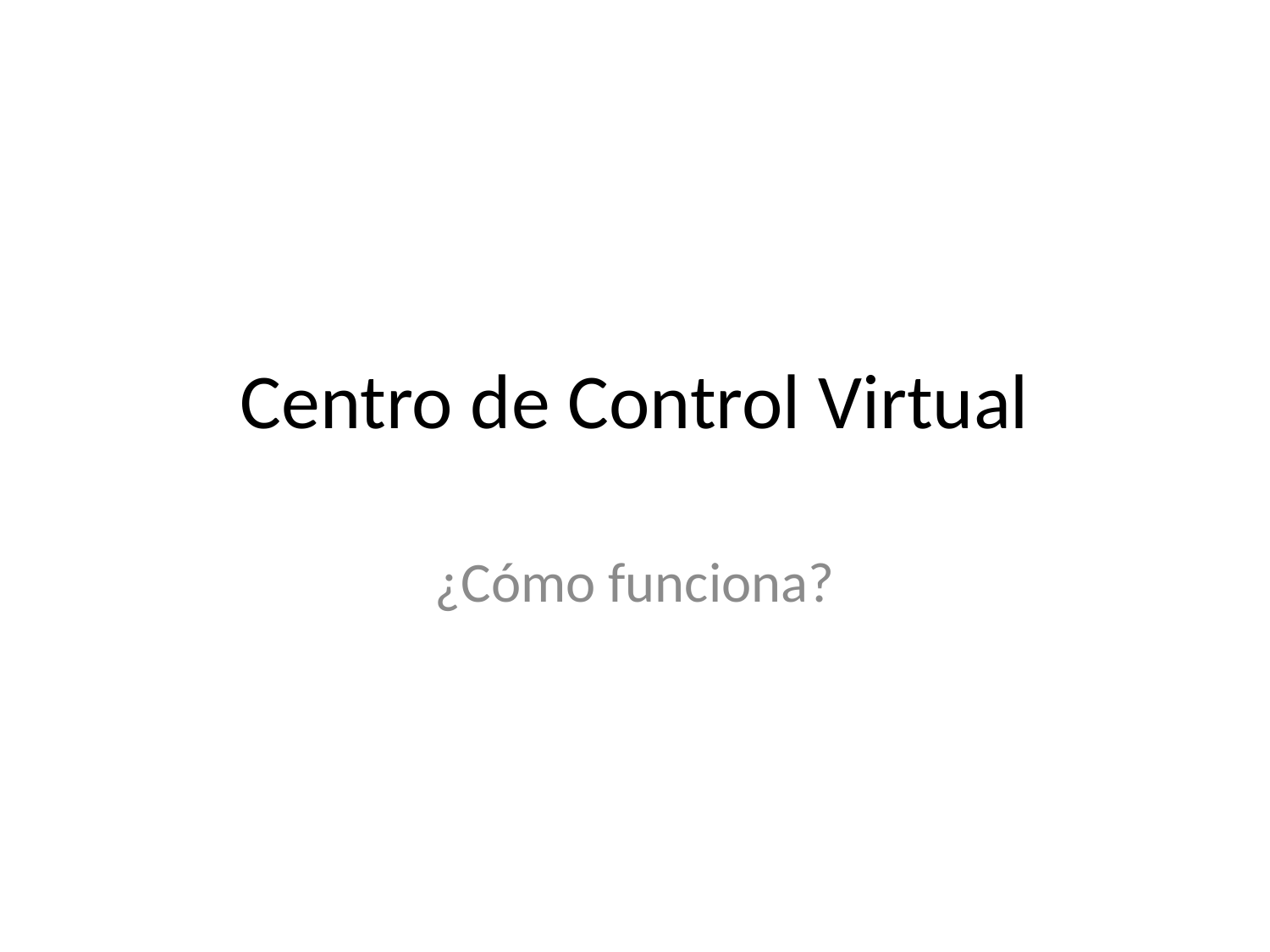

# Centro de Control Virtual
¿Cómo funciona?